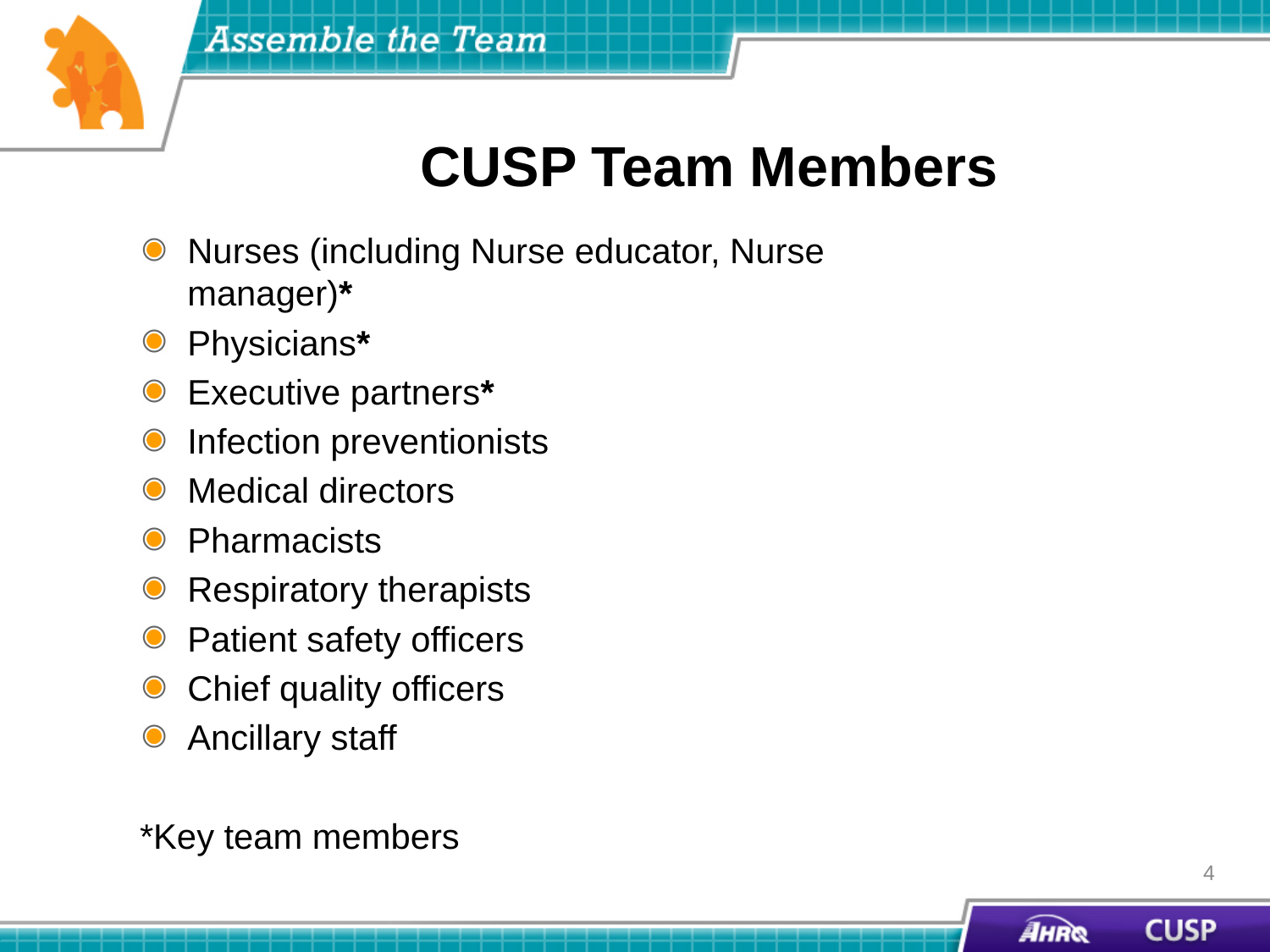

# CUSP Team Members
Nurses (including Nurse educator, Nurse manager)*
Physicians*
Executive partners*
Infection preventionists
Medical directors
Pharmacists
Respiratory therapists
Patient safety officers
Chief quality officers
Ancillary staff

*Key team members
4